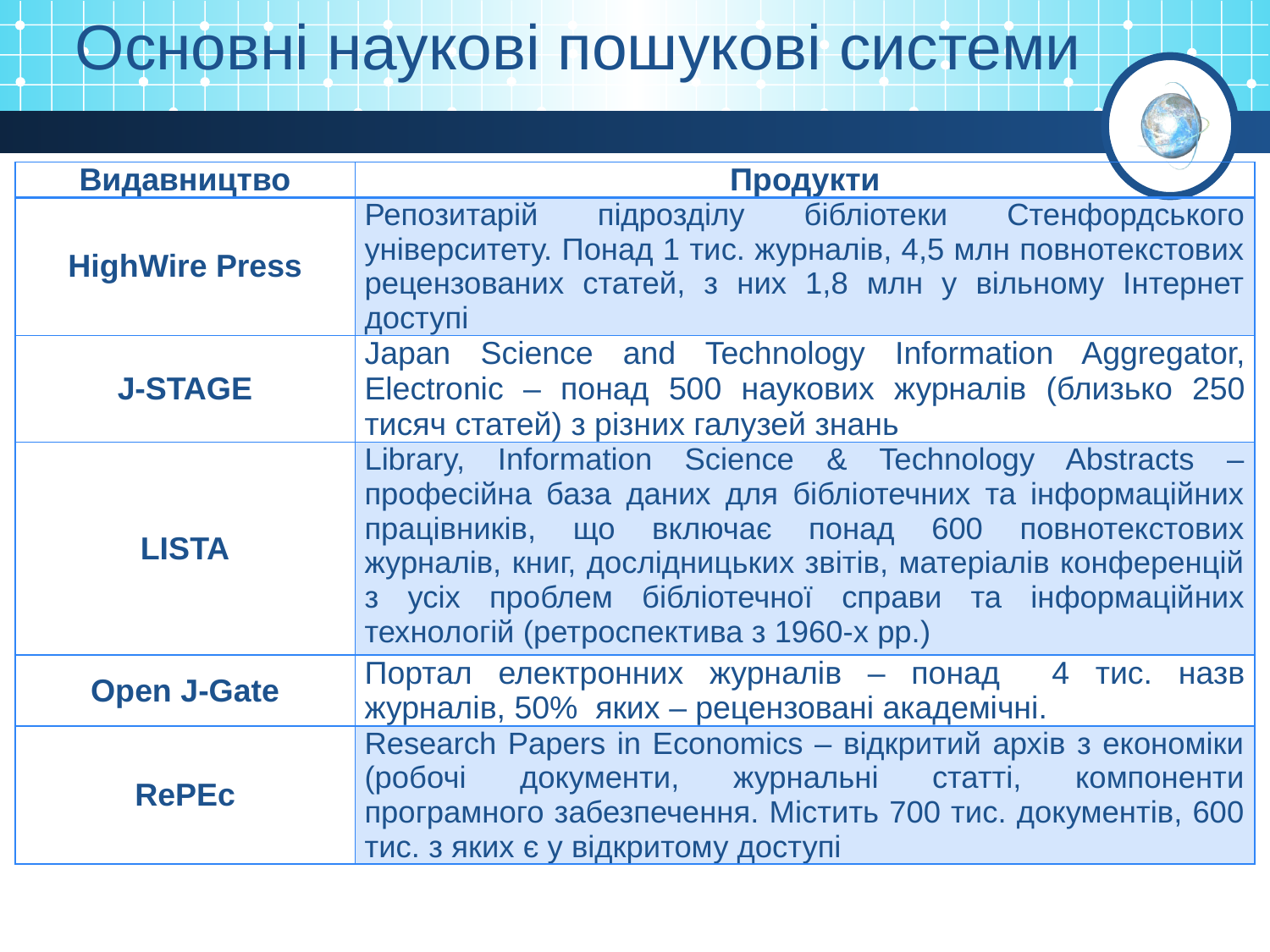

Основні наукові пошукові системи
| Видавництво | Продукти |
| --- | --- |
| HighWire Press | Репозитарій підрозділу бібліотеки Стенфордського університету. Понад 1 тис. журналів, 4,5 млн повнотекстових рецензованих статей, з них 1,8 млн у вільному Інтернет доступі |
| J-STAGE | Japan Science and Technology Information Aggregator, Electronic – понад 500 наукових журналів (близько 250 тисяч статей) з різних галузей знань |
| LISTA | Library, Information Science & Technology Abstracts – професійна база даних для бібліотечних та інформаційних працівників, що включає понад 600 повнотекстових журналів, книг, дослідницьких звітів, матеріалів конференцій з усіх проблем бібліотечної справи та інформаційних технологій (ретроспектива з 1960-х рр.) |
| Open J-Gate | Портал електронних журналів – понад 4 тис. назв журналів, 50% яких – рецензовані академічні. |
| RePEc | Research Papers in Economics – відкритий архів з економіки (робочі документи, журнальні статті, компоненти програмного забезпечення. Містить 700 тис. документів, 600 тис. з яких є у відкритому доступі |